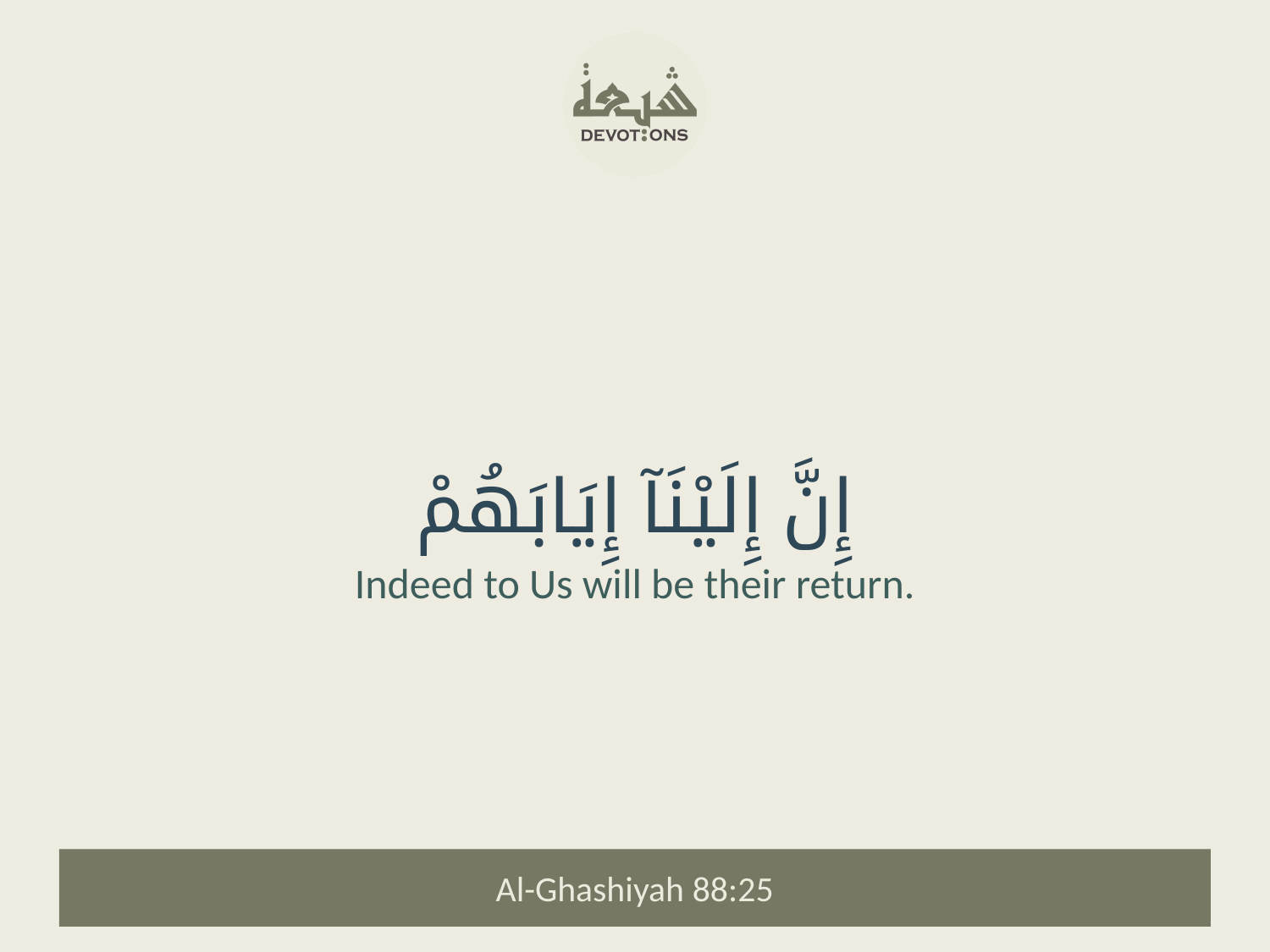

إِنَّ إِلَيْنَآ إِيَابَهُمْ
Indeed to Us will be their return.
Al-Ghashiyah 88:25